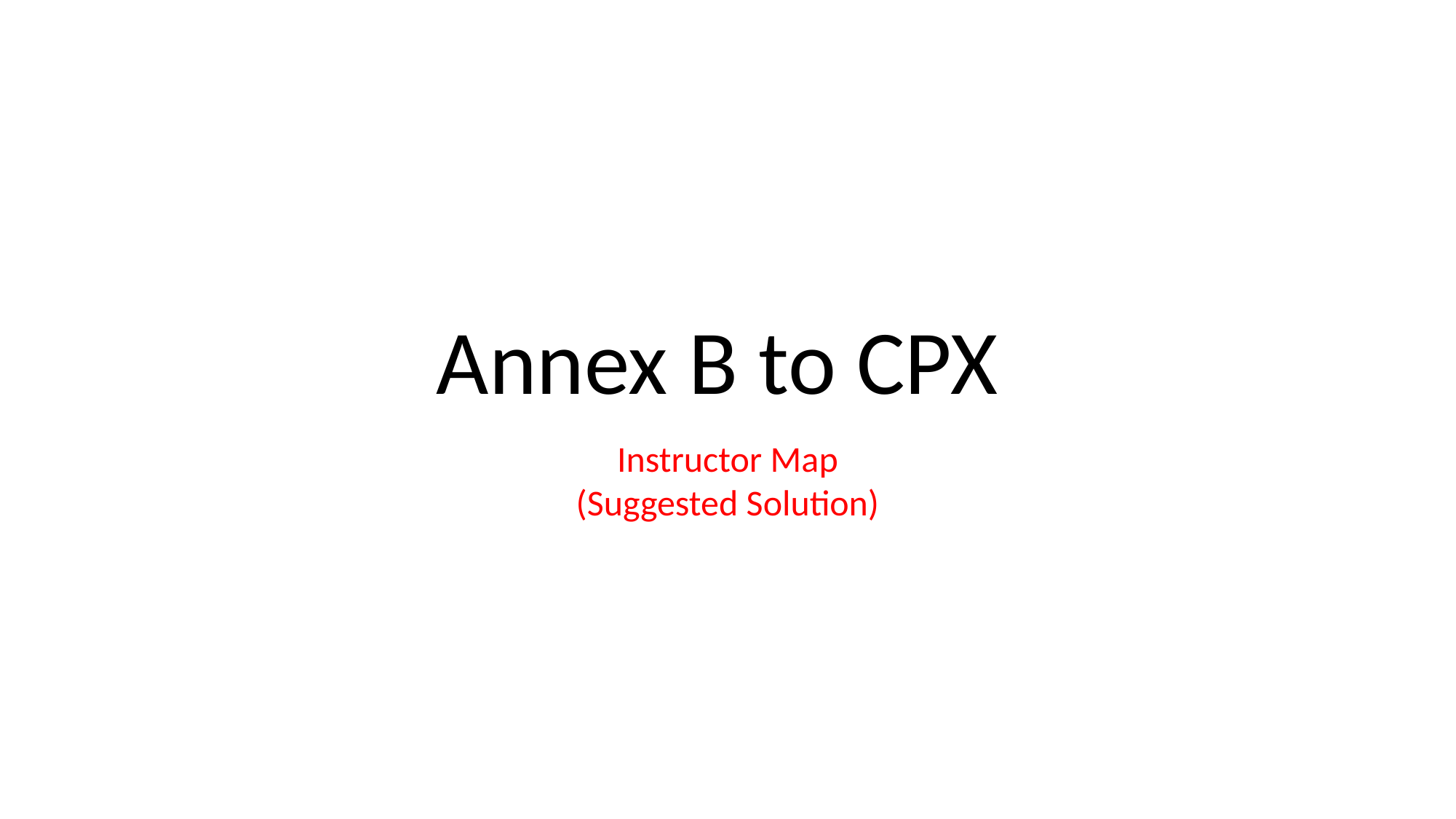

# Annex B to CPX
Instructor Map
(Suggested Solution)